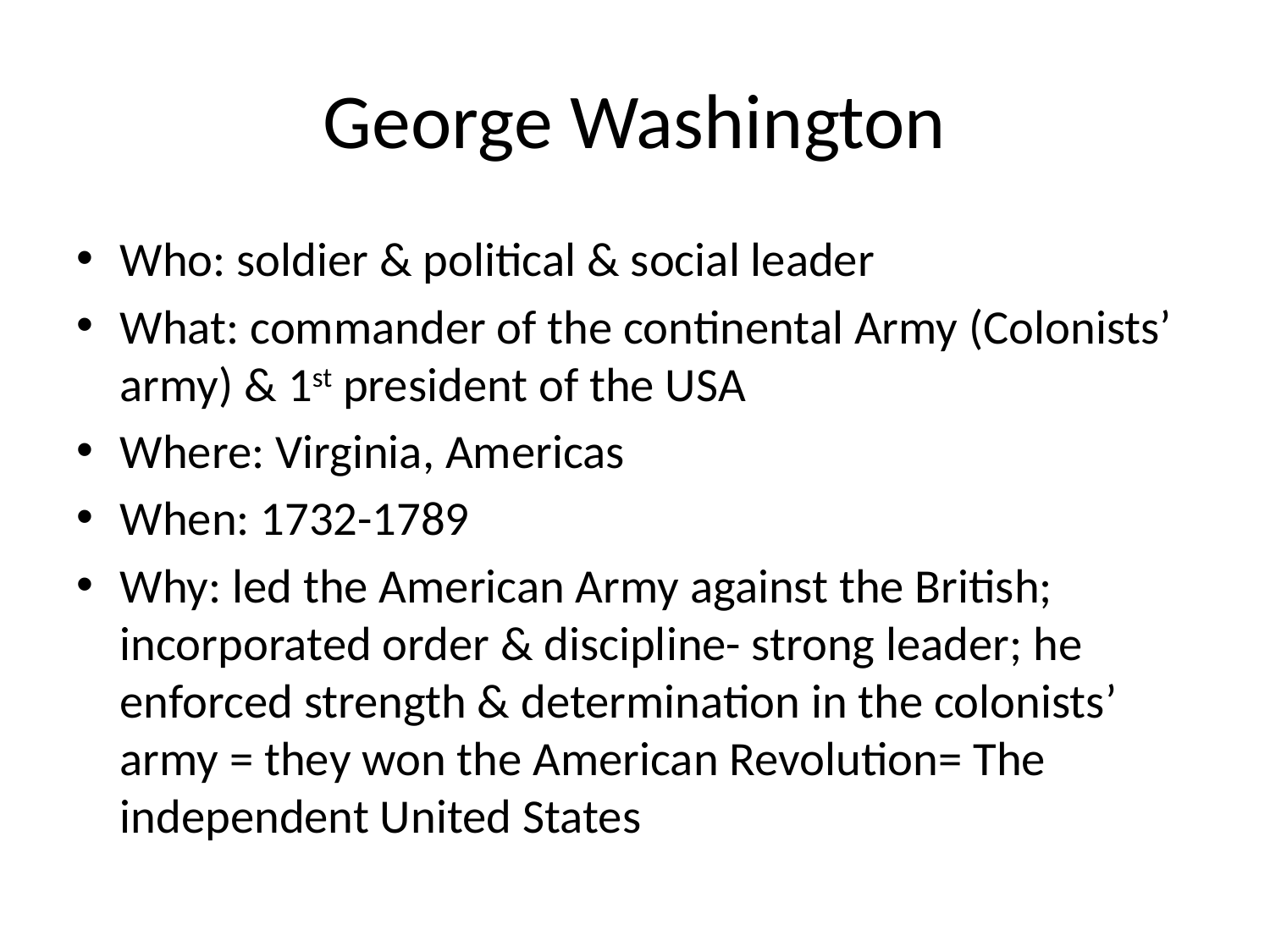

# George Washington
Who: soldier & political & social leader
What: commander of the continental Army (Colonists’ army) & 1st president of the USA
Where: Virginia, Americas
When: 1732-1789
Why: led the American Army against the British; incorporated order & discipline- strong leader; he enforced strength & determination in the colonists’ army = they won the American Revolution= The independent United States